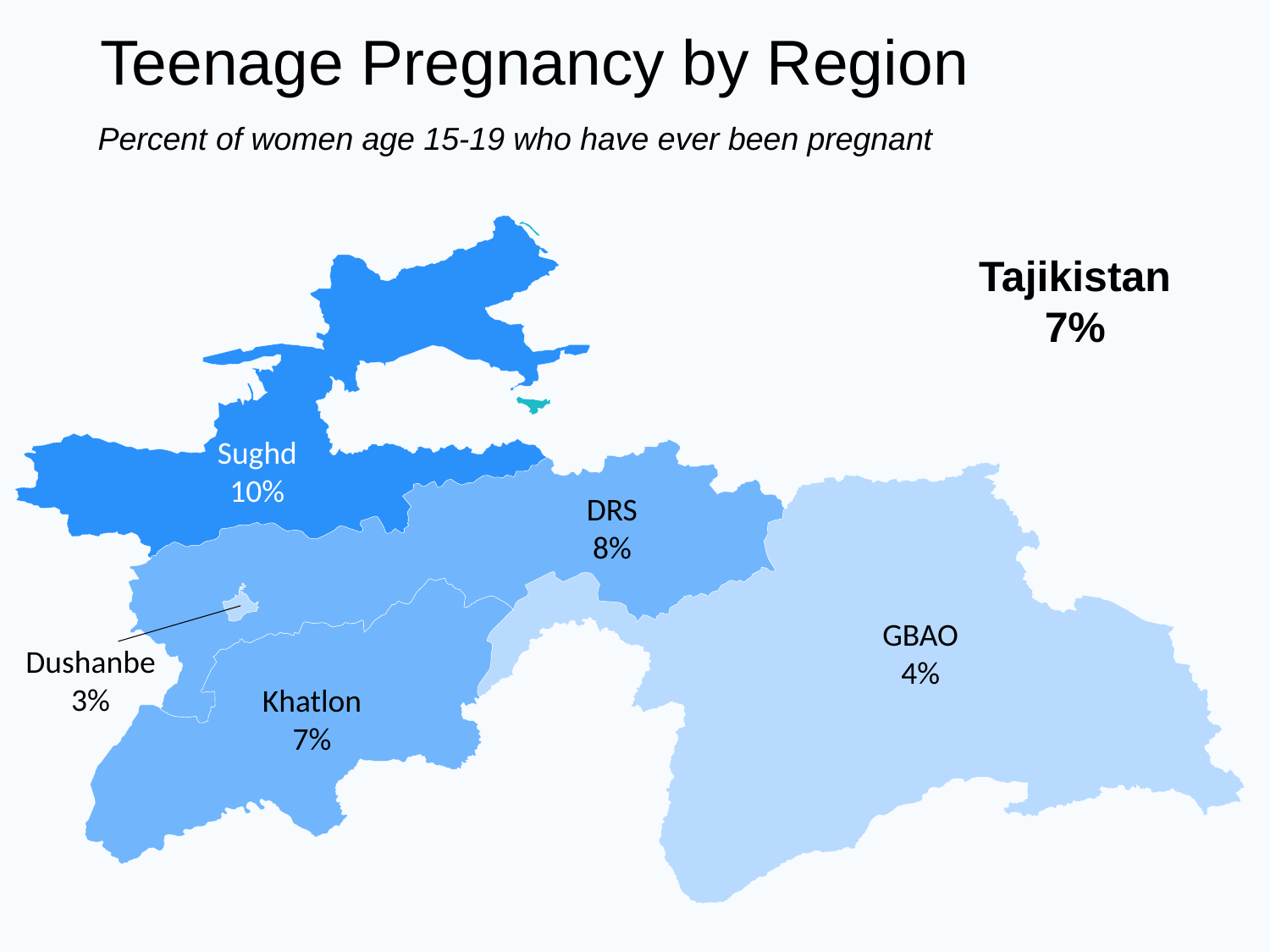

Teenage Pregnancy by Region

Percent of women age 15-19 who have ever been pregnant
Tajikistan
7%
Sughd
10%
DRS
8%
GBAO
4%
Dushanbe
3%
Khatlon
7%